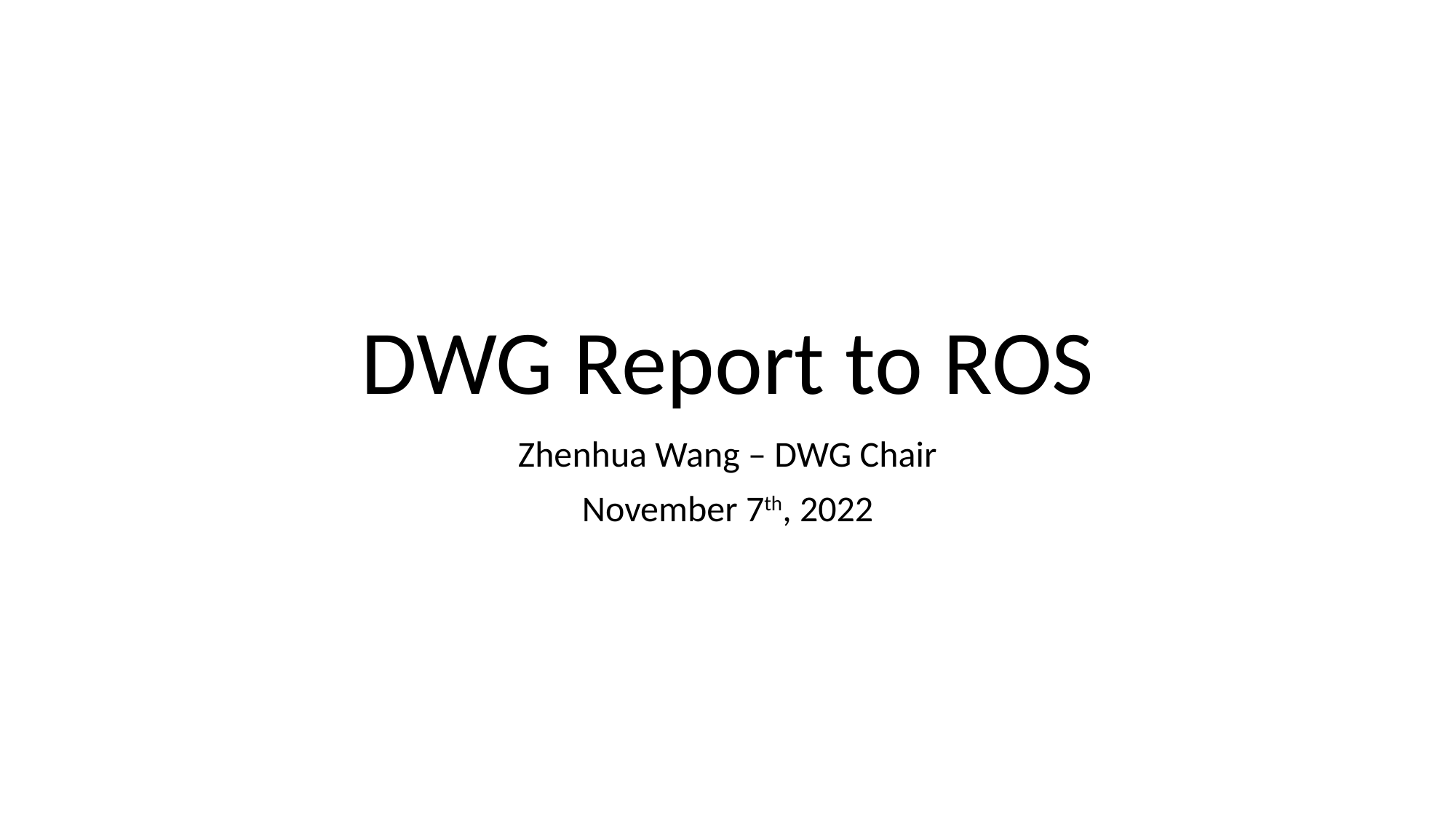

# DWG Report to ROS
Zhenhua Wang – DWG Chair
November 7th, 2022